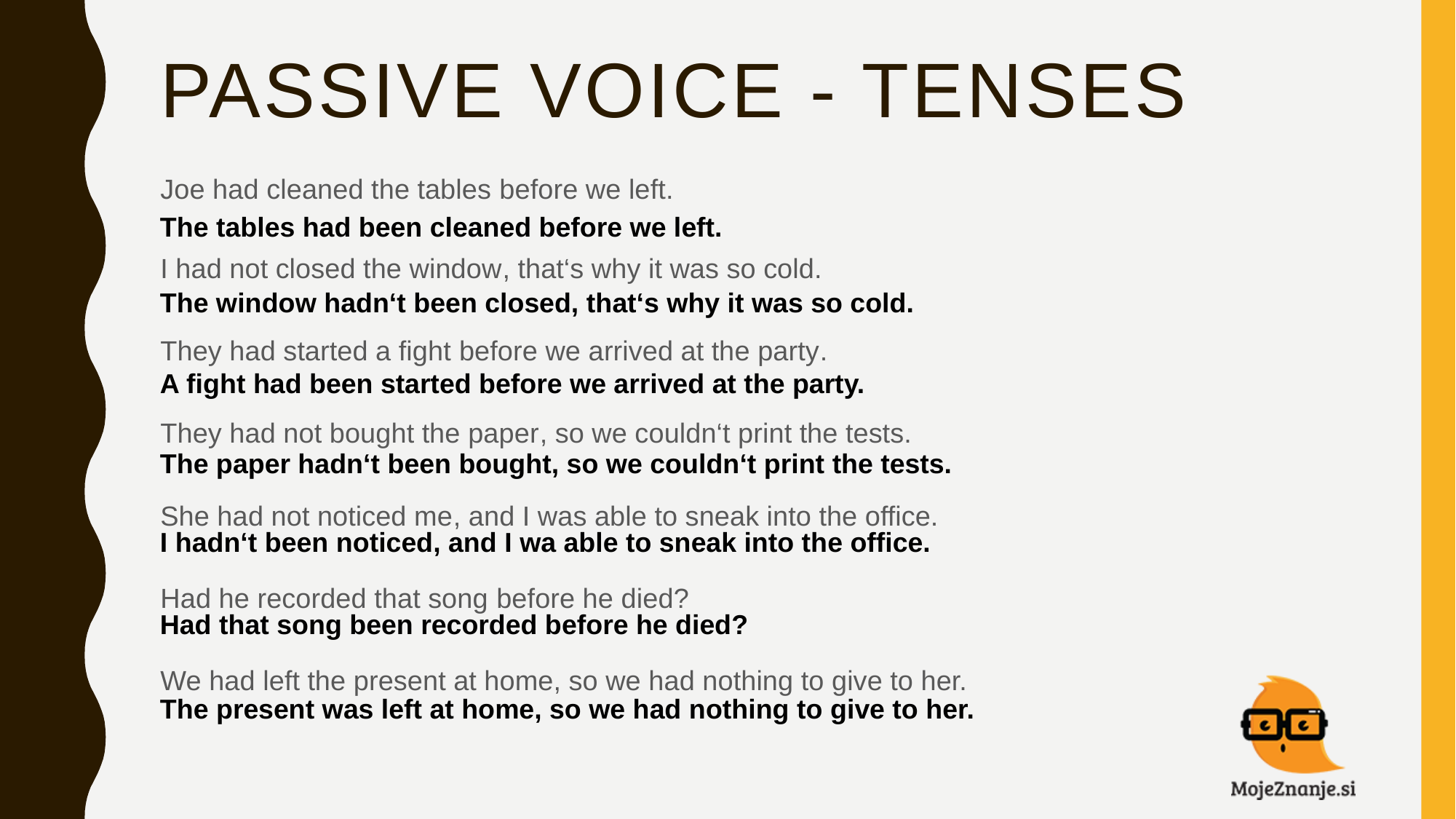

# PASSIVE VOICE - TENSES
Joe had cleaned the tables before we left.
I had not closed the window, that‘s why it was so cold.
They had started a fight before we arrived at the party.
They had not bought the paper, so we couldn‘t print the tests.
She had not noticed me, and I was able to sneak into the office.
Had he recorded that song before he died?
We had left the present at home, so we had nothing to give to her.
The tables had been cleaned before we left.
The window hadn‘t been closed, that‘s why it was so cold.
A fight had been started before we arrived at the party.
The paper hadn‘t been bought, so we couldn‘t print the tests.
I hadn‘t been noticed, and I wa able to sneak into the office.
Had that song been recorded before he died?
The present was left at home, so we had nothing to give to her.